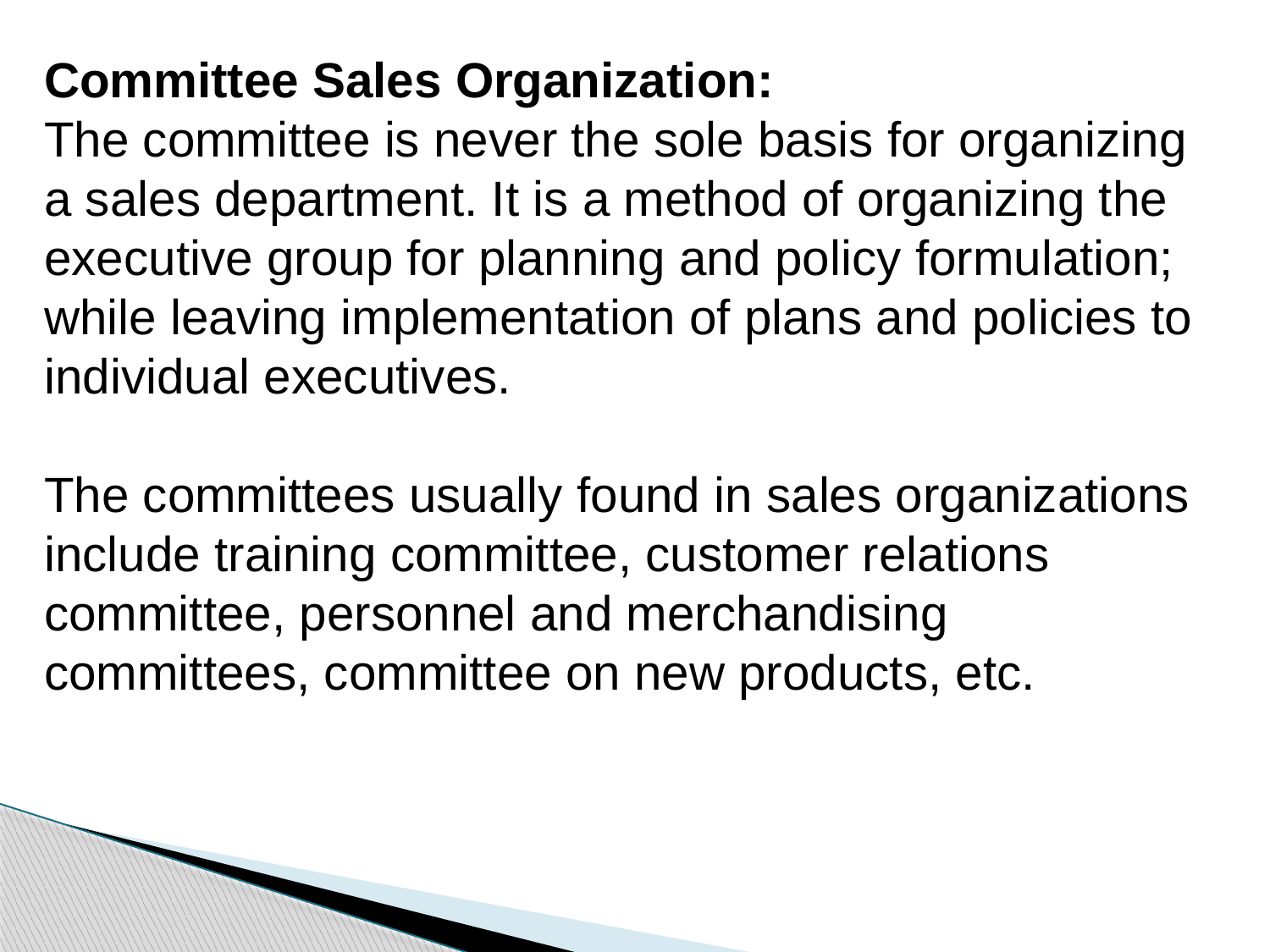

Committee Sales Organization:
The committee is never the sole basis for organizing a sales department. It is a method of organizing the executive group for planning and policy formulation; while leaving implementation of plans and policies to individual executives.

The committees usually found in sales organizations include training committee, customer relations committee, personnel and merchandising committees, committee on new products, etc.